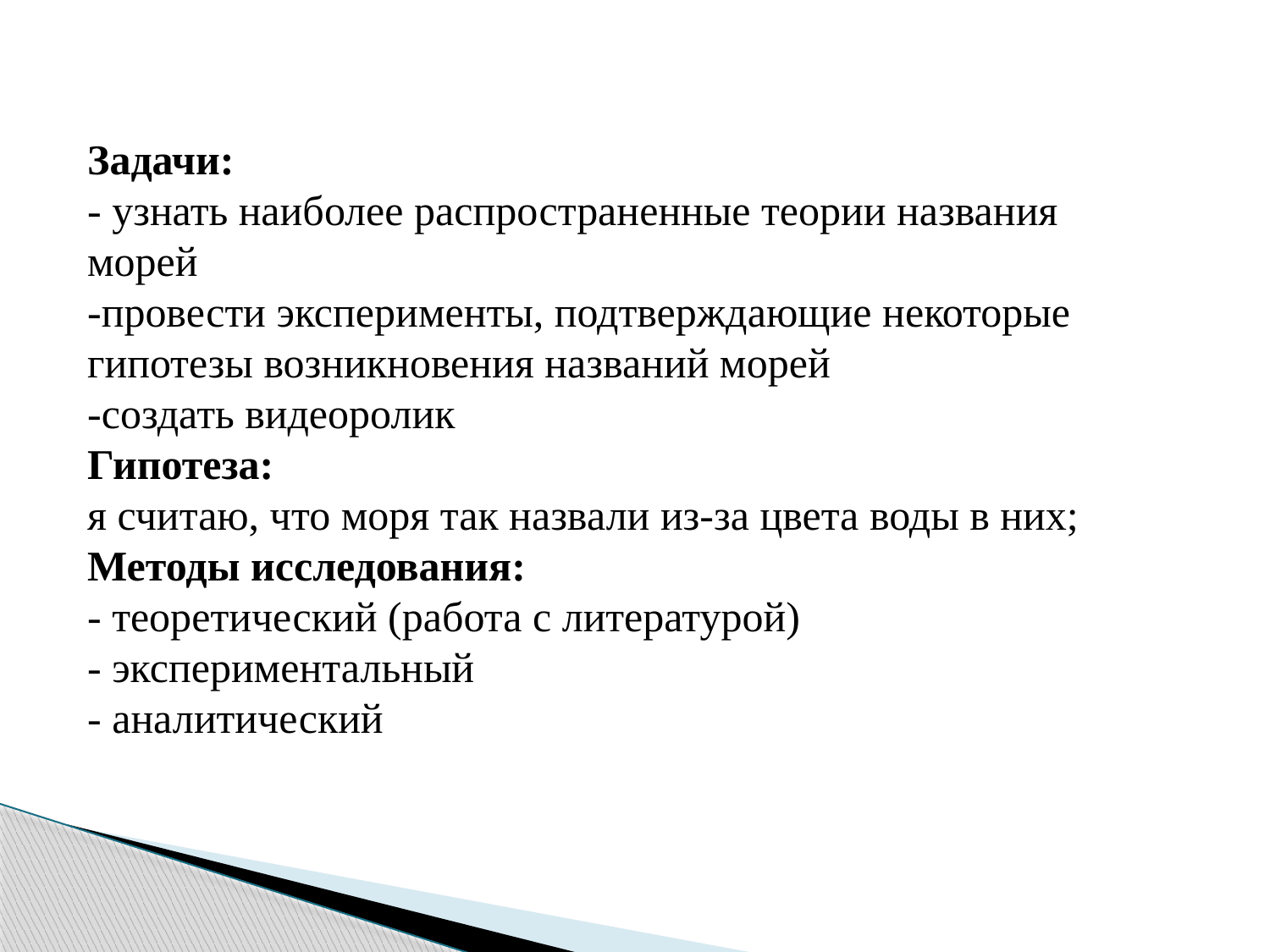

Задачи:
- узнать наиболее распространенные теории названия морей
-провести эксперименты, подтверждающие некоторые гипотезы возникновения названий морей
-создать видеоролик
Гипотеза:
я считаю, что моря так назвали из-за цвета воды в них;
Методы исследования:
- теоретический (работа с литературой)
- экспериментальный
- аналитический